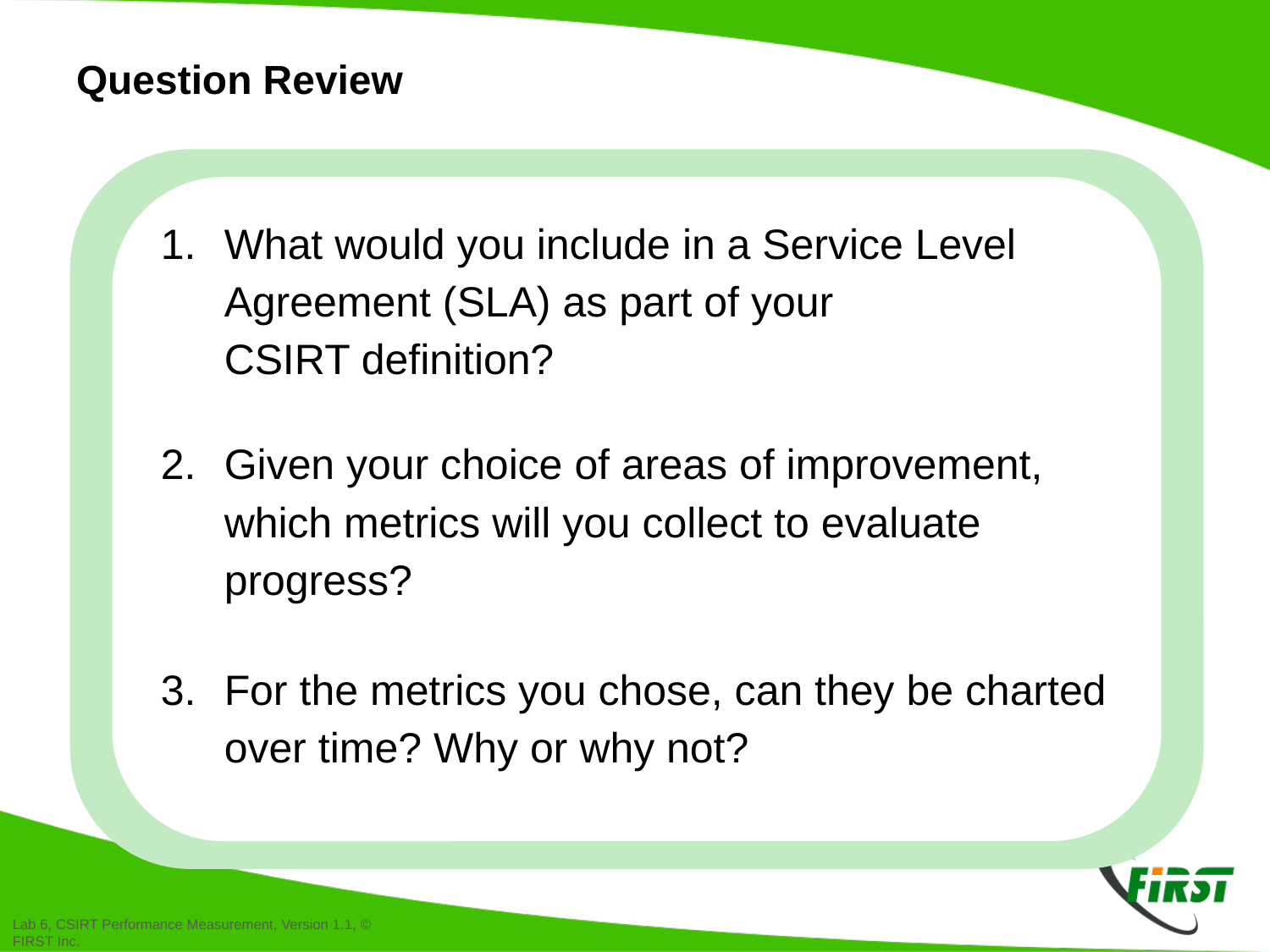

# Question Review

What would you include in a Service Level Agreement (SLA) as part of your
CSIRT definition?
Given your choice of areas of improvement,
which metrics will you collect to evaluate progress?
For the metrics you chose, can they be charted over time? Why or why not?